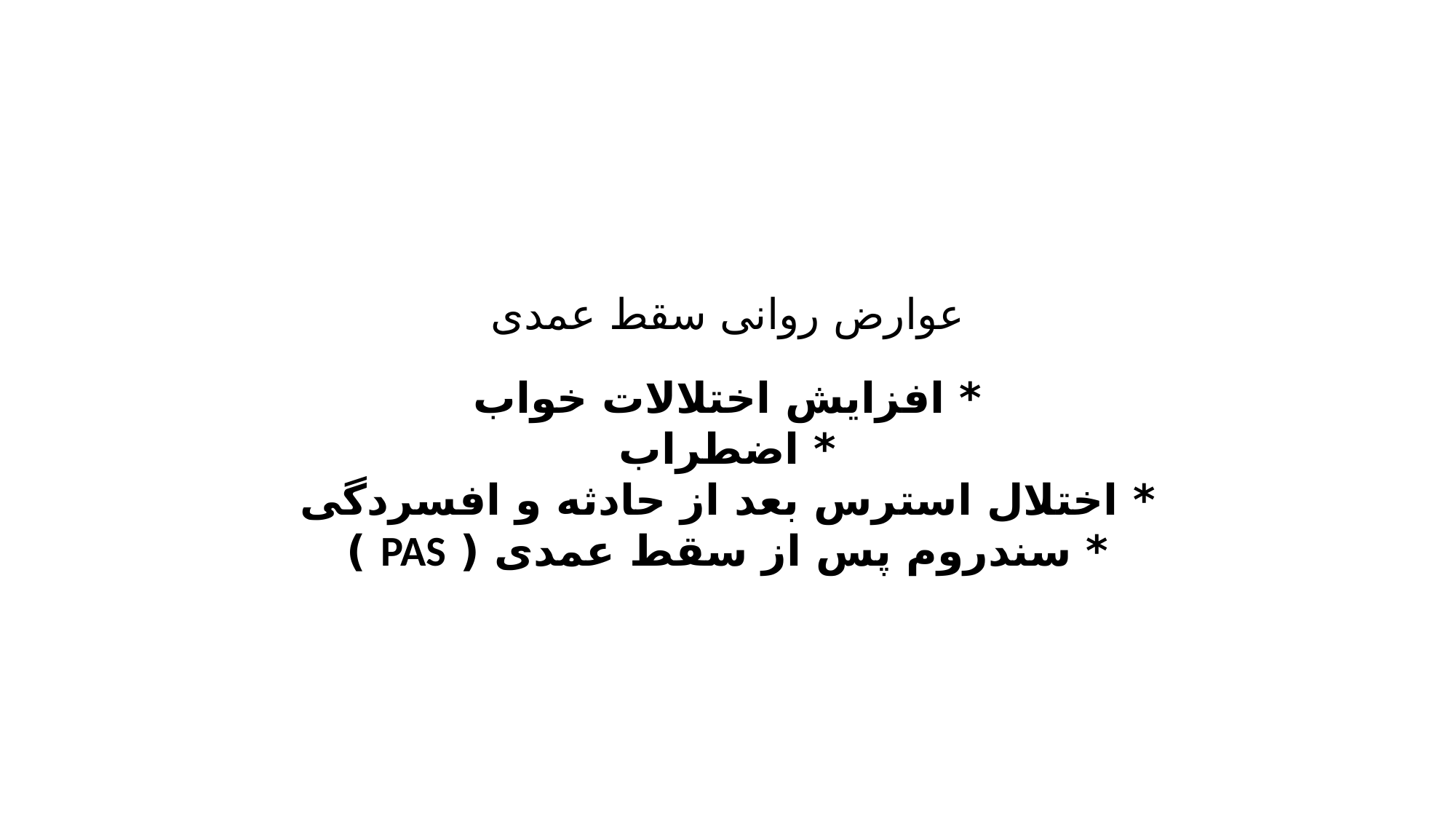

عوارض روانی سقط عمدی

* افزایش اختلالات خواب
* اضطراب
* اختلال استرس بعد از حادثه و افسردگی
* سندروم پس از سقط عمدی ( PAS )